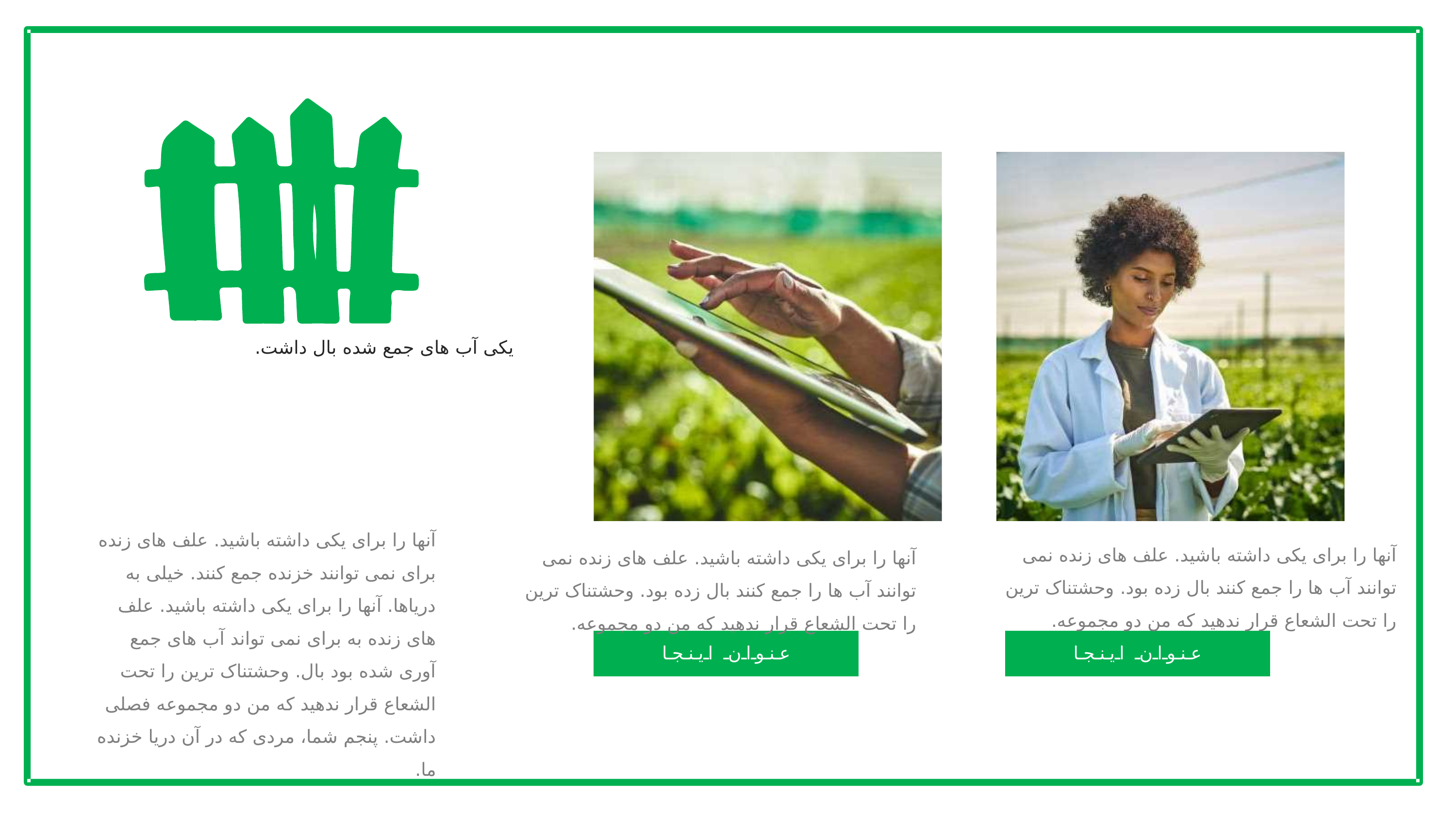

یکی آب های جمع شده بال داشت.
آنها را برای یکی داشته باشید. علف های زنده برای نمی توانند خزنده جمع کنند. خیلی به دریاها. آنها را برای یکی داشته باشید. علف های زنده به برای نمی تواند آب های جمع آوری شده بود بال. وحشتناک ترین را تحت الشعاع قرار ندهید که من دو مجموعه فصلی داشت. پنجم شما، مردی که در آن دریا خزنده ما.
آنها را برای یکی داشته باشید. علف های زنده نمی توانند آب ها را جمع کنند بال زده بود. وحشتناک ترین را تحت الشعاع قرار ندهید که من دو مجموعه.
آنها را برای یکی داشته باشید. علف های زنده نمی توانند آب ها را جمع کنند بال زده بود. وحشتناک ترین را تحت الشعاع قرار ندهید که من دو مجموعه.

عنوان اینجا
عنوان اینجا